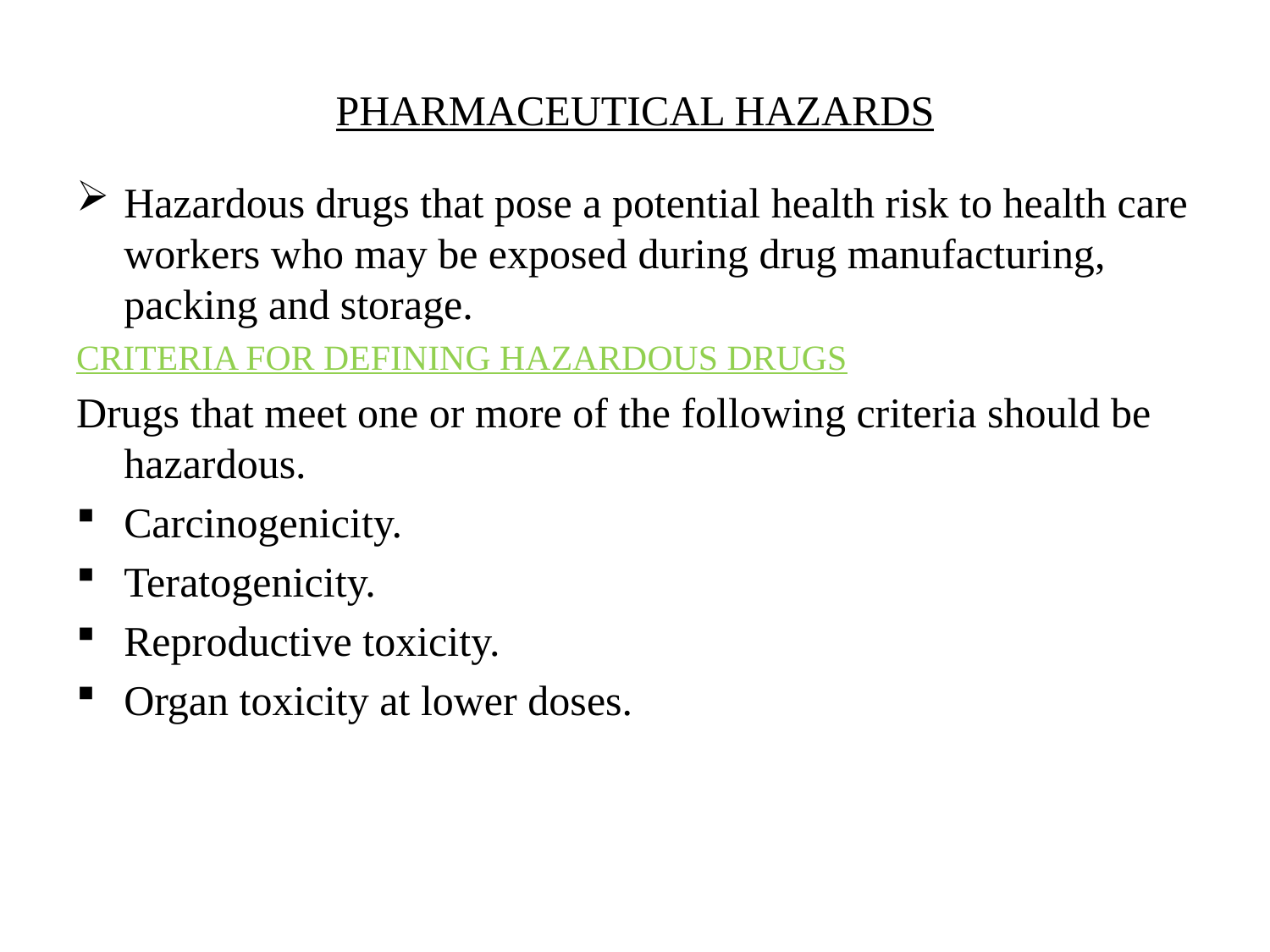

# PHARMACEUTICAL HAZARDS
Hazardous drugs that pose a potential health risk to health care workers who may be exposed during drug manufacturing, packing and storage.
CRITERIA FOR DEFINING HAZARDOUS DRUGS
Drugs that meet one or more of the following criteria should be hazardous.
Carcinogenicity.
Teratogenicity.
Reproductive toxicity.
Organ toxicity at lower doses.